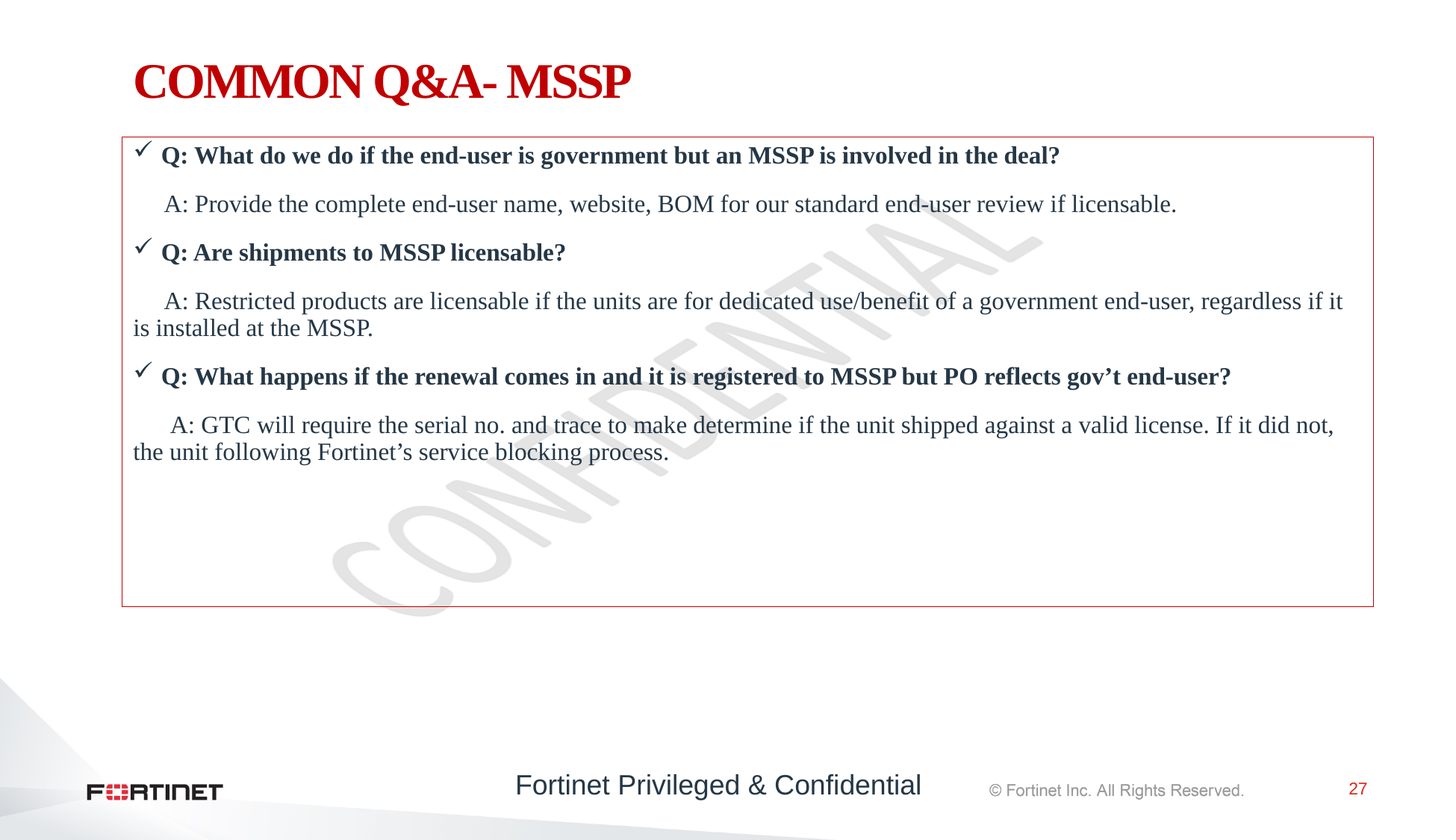

# COMMON Q&A- MSSP
Q: What do we do if the end-user is government but an MSSP is involved in the deal?
     A: Provide the complete end-user name, website, BOM for our standard end-user review if licensable.
Q: Are shipments to MSSP licensable?
     A: Restricted products are licensable if the units are for dedicated use/benefit of a government end-user, regardless if it   is installed at the MSSP.
Q: What happens if the renewal comes in and it is registered to MSSP but PO reflects gov’t end-user?
      A: GTC will require the serial no. and trace to make determine if the unit shipped against a valid license. If it did not,  the unit following Fortinet’s service blocking process.
Fortinet Privileged & Confidential